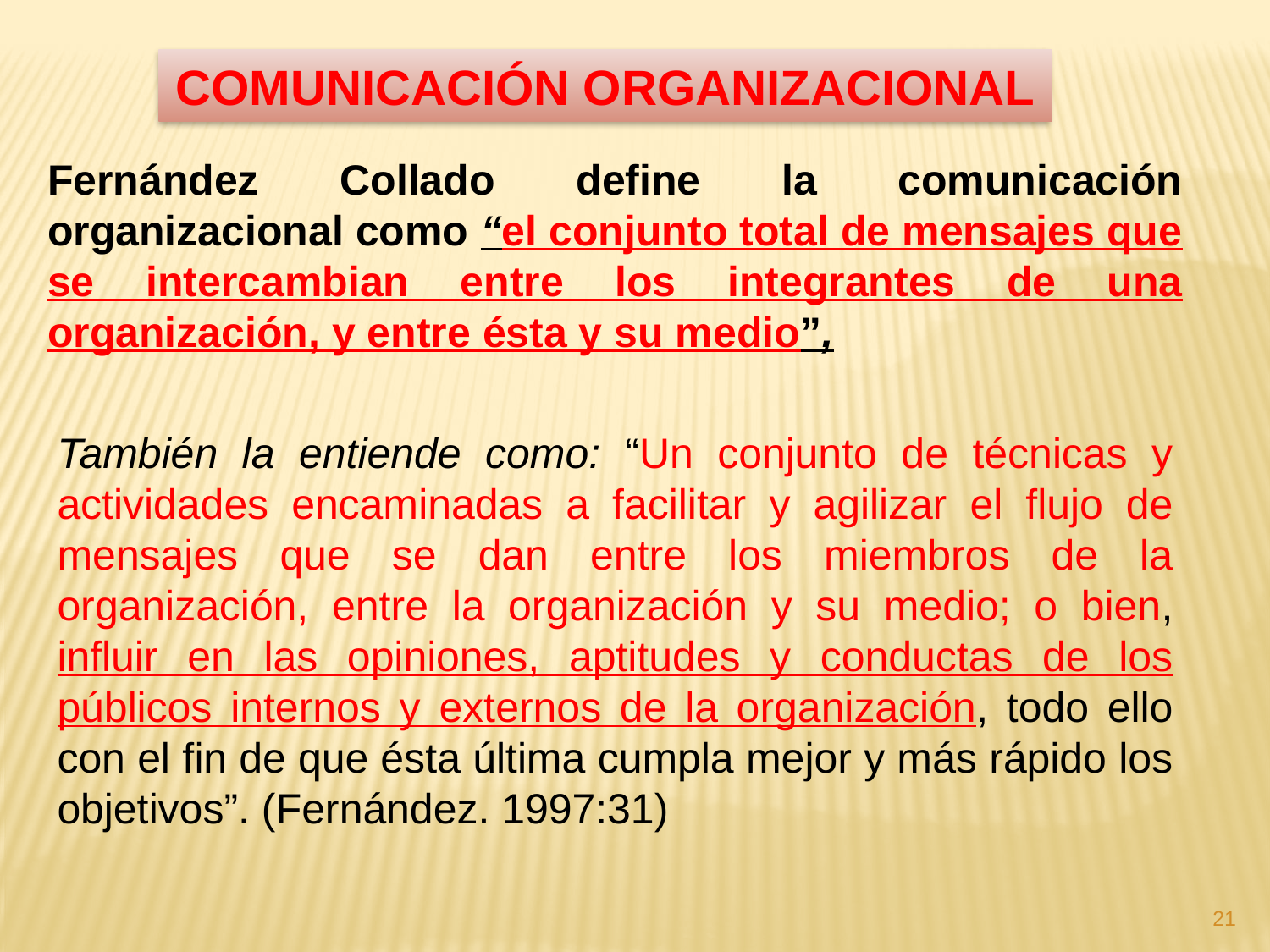

COMUNICACIÓN ORGANIZACIONAL
Fernández Collado define la comunicación organizacional como “el conjunto total de mensajes que se intercambian entre los integrantes de una organización, y entre ésta y su medio”,
También la entiende como: “Un conjunto de técnicas y actividades encaminadas a facilitar y agilizar el flujo de mensajes que se dan entre los miembros de la organización, entre la organización y su medio; o bien, influir en las opiniones, aptitudes y conductas de los públicos internos y externos de la organización, todo ello con el fin de que ésta última cumpla mejor y más rápido los objetivos”. (Fernández. 1997:31)
21